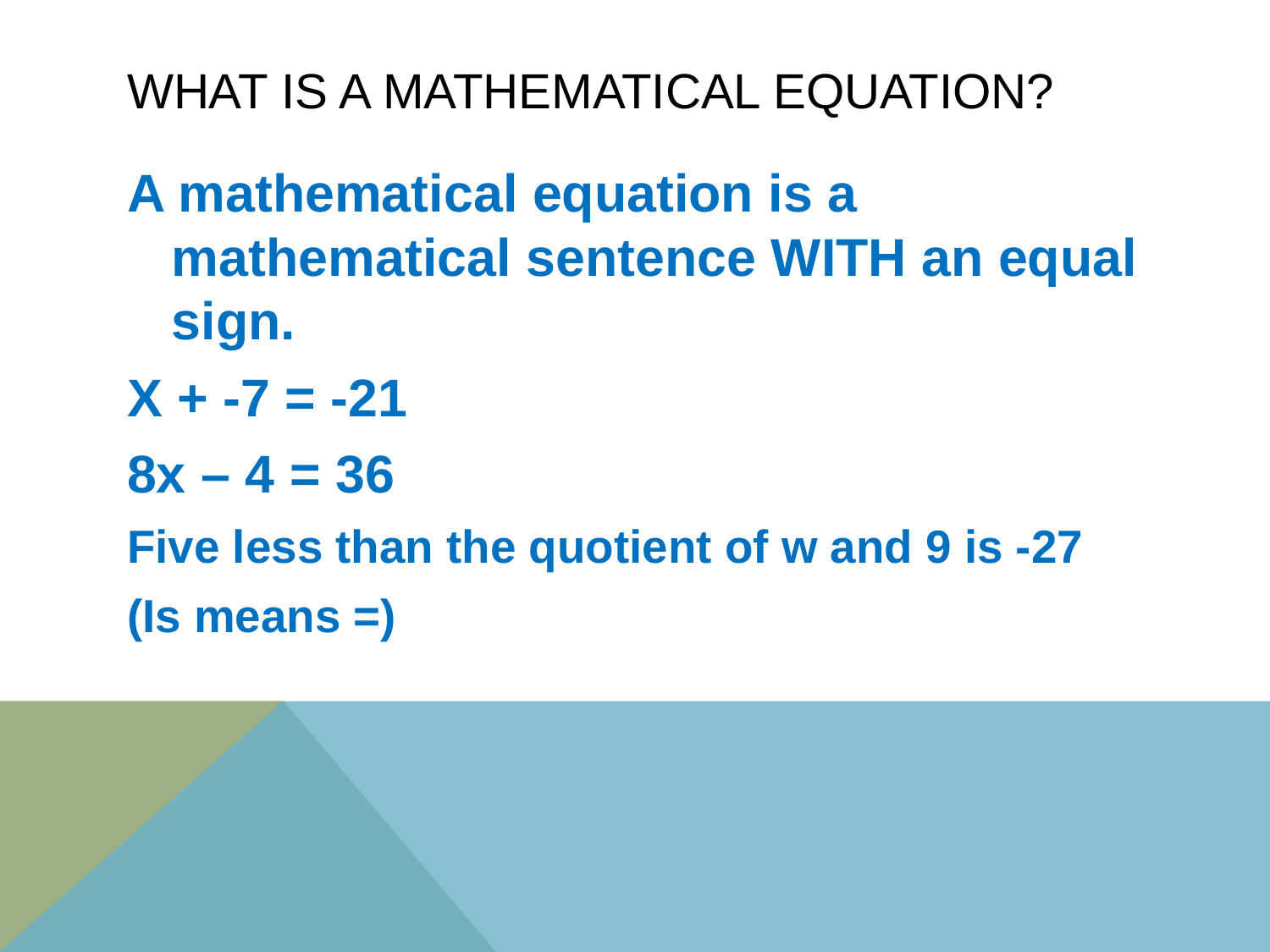

# What is a mathematical equation?
A mathematical equation is a mathematical sentence WITH an equal sign.
X + -7 = -21
8x – 4 = 36
Five less than the quotient of w and 9 is -27
(Is means =)